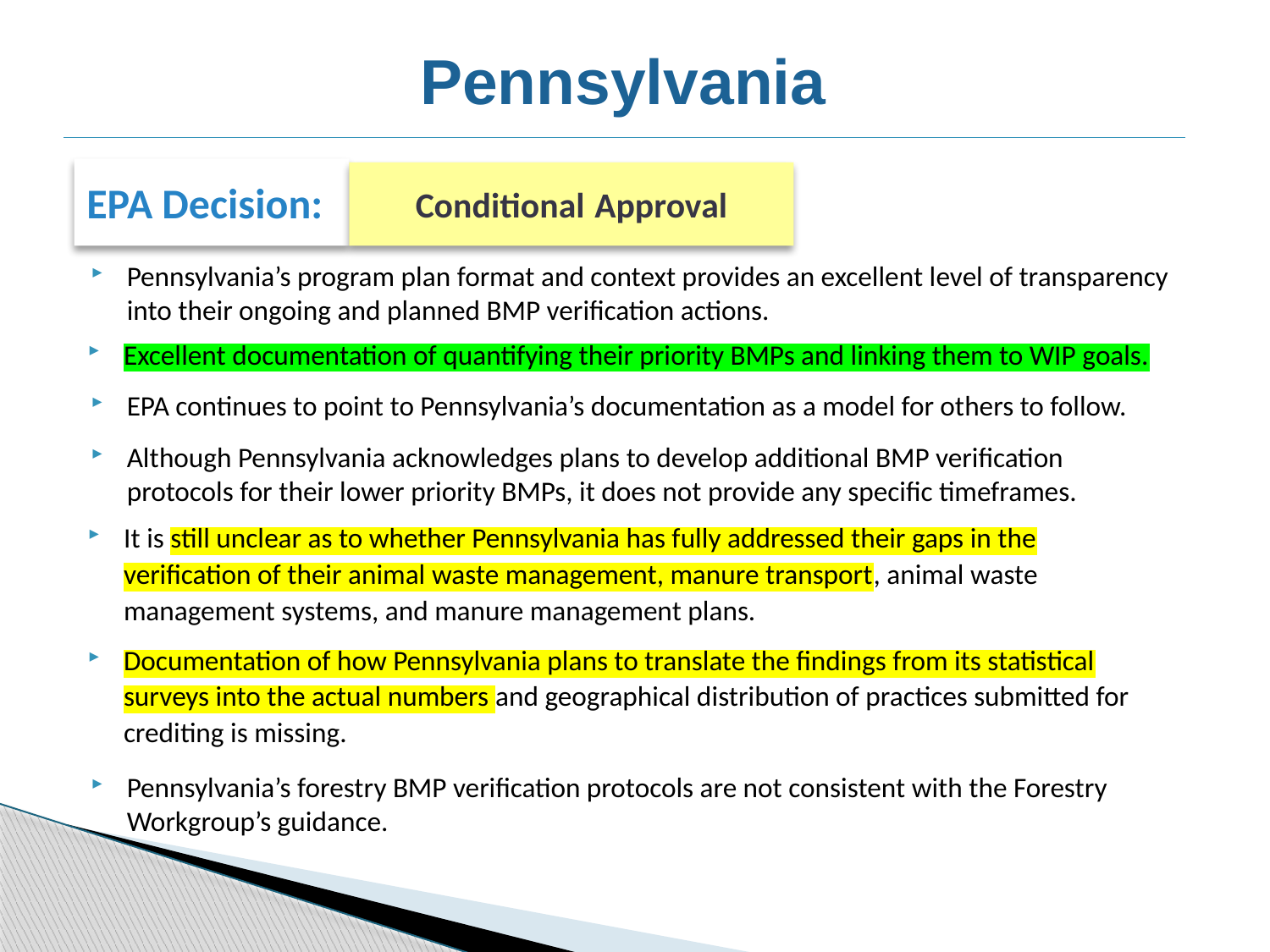

# Pennsylvania
EPA Decision:
Conditional Approval
Pennsylvania’s program plan format and context provides an excellent level of transparency into their ongoing and planned BMP verification actions.
Excellent documentation of quantifying their priority BMPs and linking them to WIP goals.
EPA continues to point to Pennsylvania’s documentation as a model for others to follow.
Although Pennsylvania acknowledges plans to develop additional BMP verification protocols for their lower priority BMPs, it does not provide any specific timeframes.
It is still unclear as to whether Pennsylvania has fully addressed their gaps in the verification of their animal waste management, manure transport, animal waste management systems, and manure management plans.
Documentation of how Pennsylvania plans to translate the findings from its statistical surveys into the actual numbers and geographical distribution of practices submitted for crediting is missing.
Pennsylvania’s forestry BMP verification protocols are not consistent with the Forestry Workgroup’s guidance.